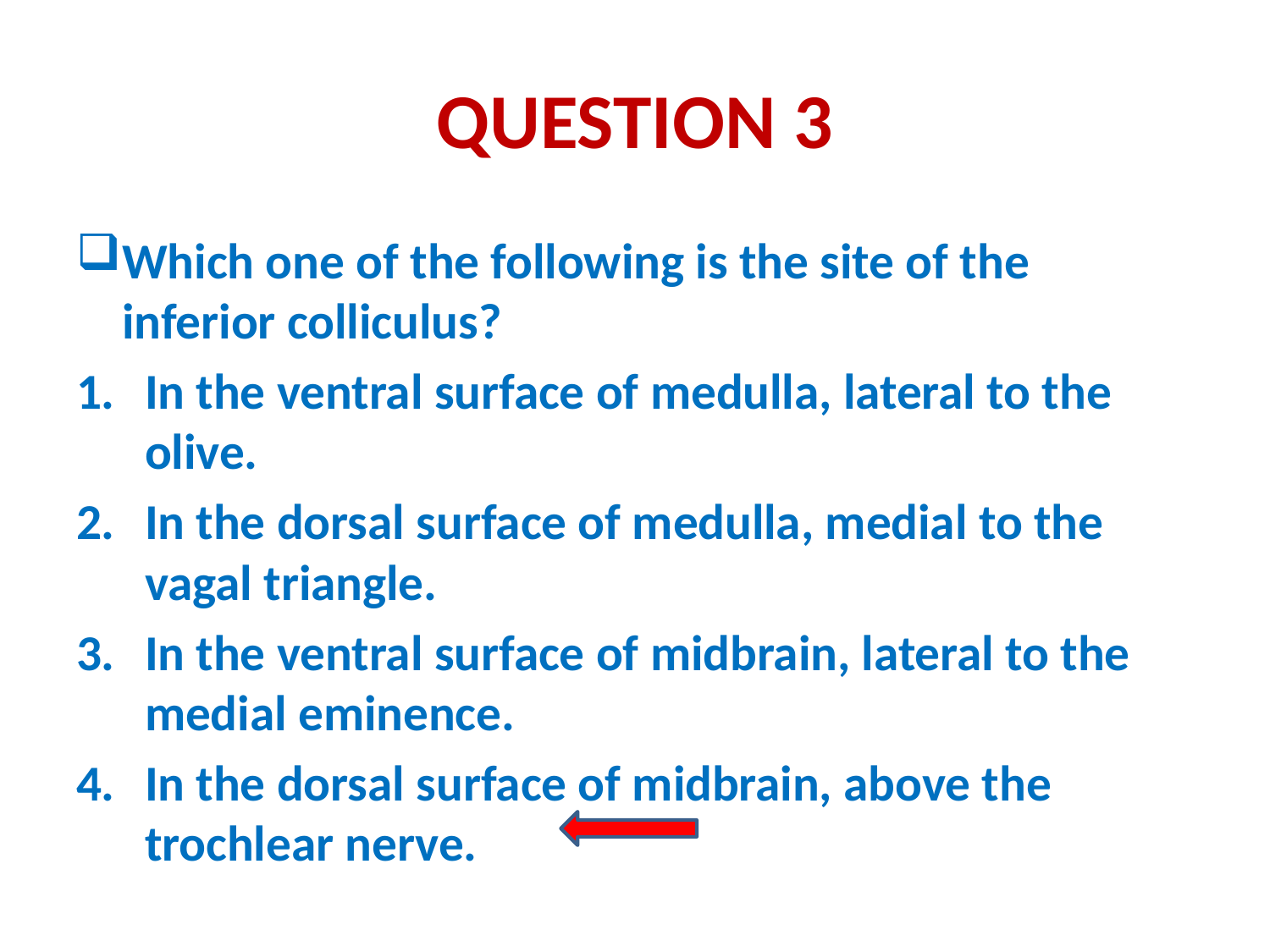

# QUESTION 3
Which one of the following is the site of the inferior colliculus?
In the ventral surface of medulla, lateral to the olive.
In the dorsal surface of medulla, medial to the vagal triangle.
In the ventral surface of midbrain, lateral to the medial eminence.
In the dorsal surface of midbrain, above the trochlear nerve.